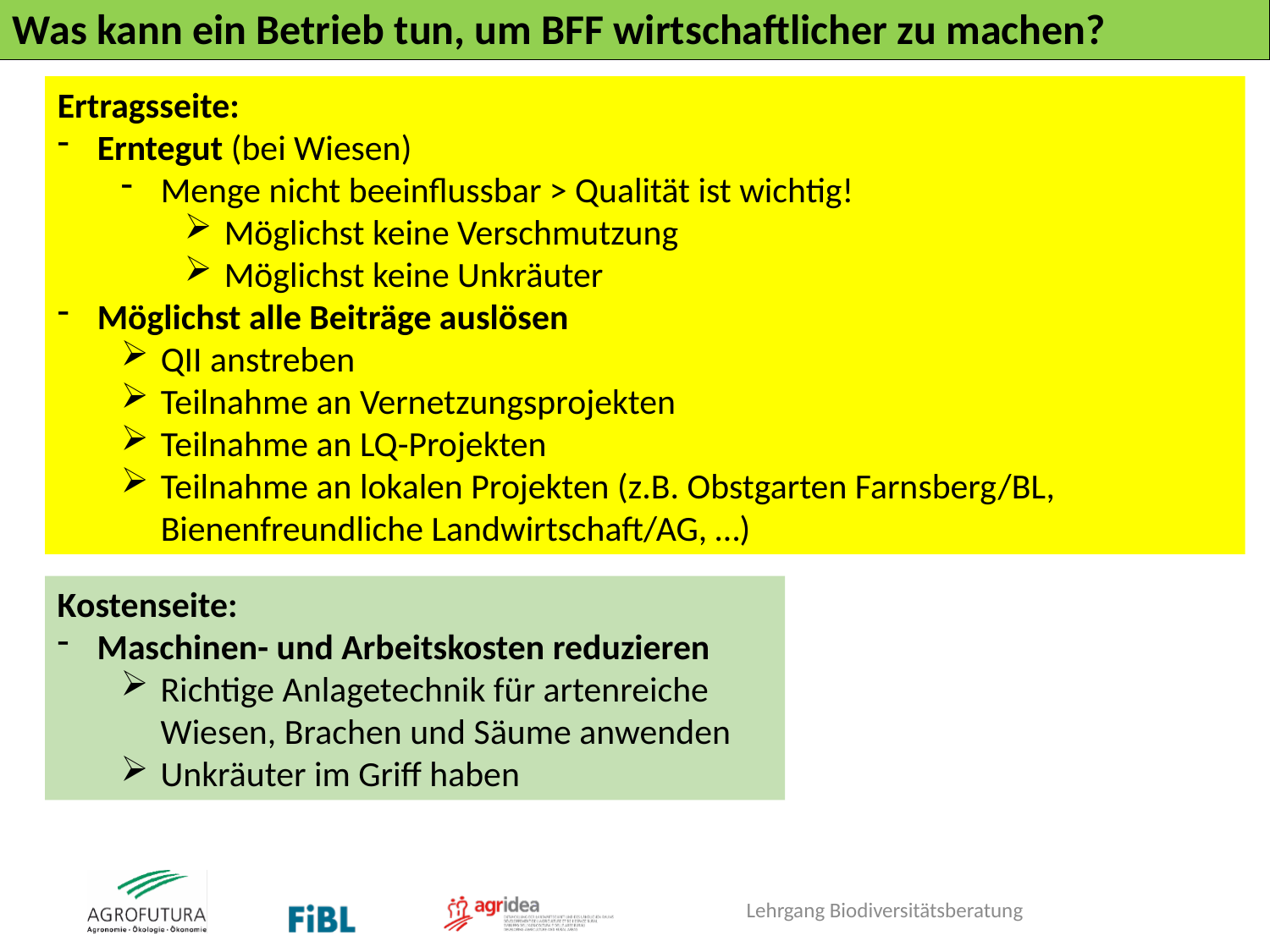

Was kann ein Betrieb tun, um BFF wirtschaftlicher zu machen?
Ertragsseite:
Erntegut (bei Wiesen)
Menge nicht beeinflussbar > Qualität ist wichtig!
Möglichst keine Verschmutzung
Möglichst keine Unkräuter
Möglichst alle Beiträge auslösen
QII anstreben
Teilnahme an Vernetzungsprojekten
Teilnahme an LQ-Projekten
Teilnahme an lokalen Projekten (z.B. Obstgarten Farnsberg/BL, Bienenfreundliche Landwirtschaft/AG, …)
Kostenseite:
Maschinen- und Arbeitskosten reduzieren
Richtige Anlagetechnik für artenreiche Wiesen, Brachen und Säume anwenden
Unkräuter im Griff haben
Lehrgang Biodiversitätsberatung